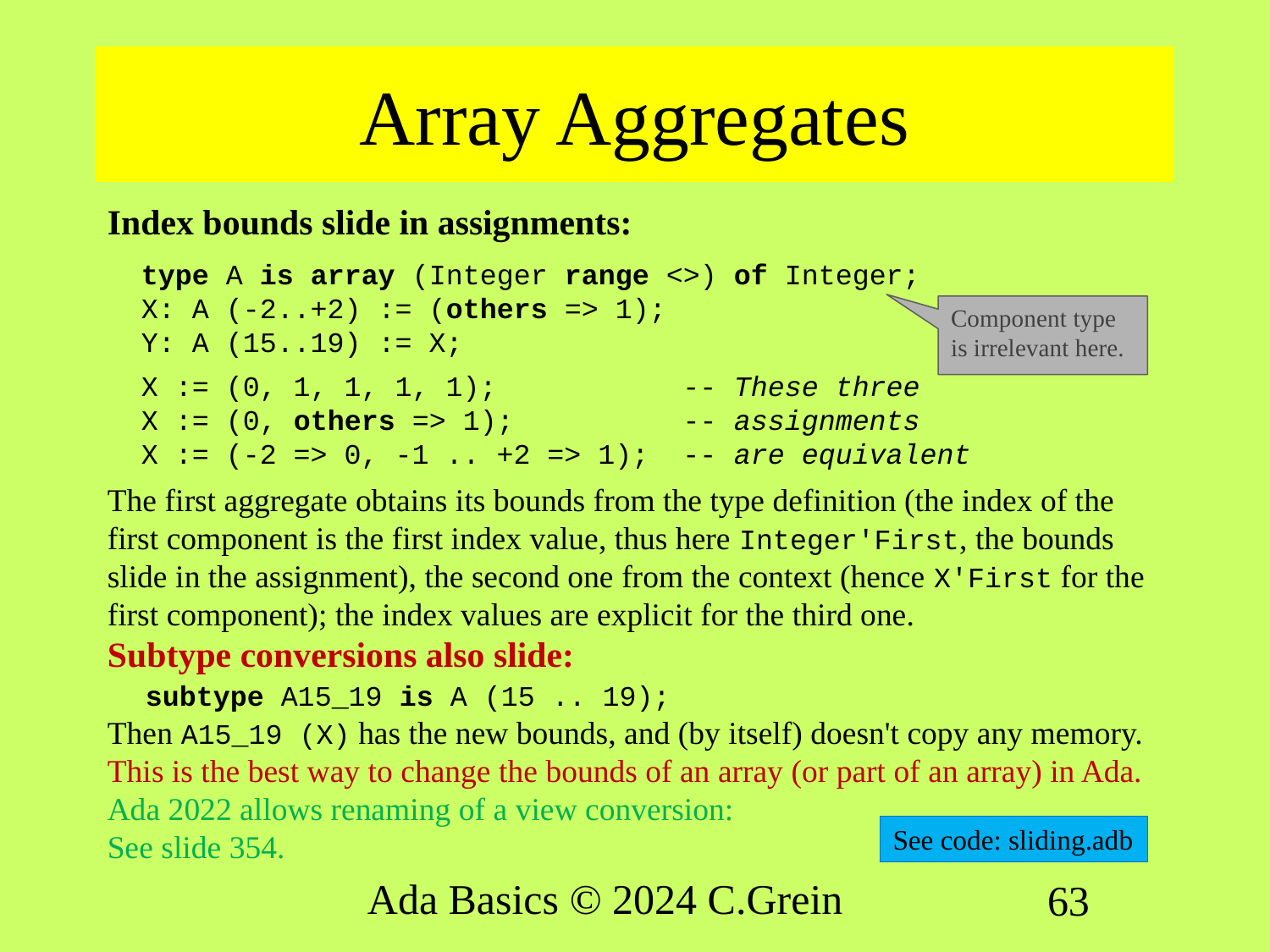

# Array Aggregates
Index bounds slide in assignments:
  type A is array (Integer range <>) of Integer;
  X: A (-2..+2) := (others => 1);
  Y: A (15..19) := X;

  X := (0, 1, 1, 1, 1);           -- These three
  X := (0, others => 1);          -- assignments
  X := (-2 => 0, -1 .. +2 => 1);  -- are equivalent

The first aggregate obtains its bounds from the type definition (the index of the first component is the first index value, thus here Integer'First, the bounds slide in the assignment), the second one from the context (hence X'First for the first component); the index values are explicit for the third one.
Subtype conversions also slide:
  subtype A15_19 is A (15 .. 19);
Then A15_19 (X) has the new bounds, and (by itself) doesn't copy any memory. This is the best way to change the bounds of an array (or part of an array) in Ada.
Ada 2022 allows renaming of a view conversion:
See slide 354.
Component type is irrelevant here.
See code: sliding.adb
Ada Basics © 2024 C.Grein
63